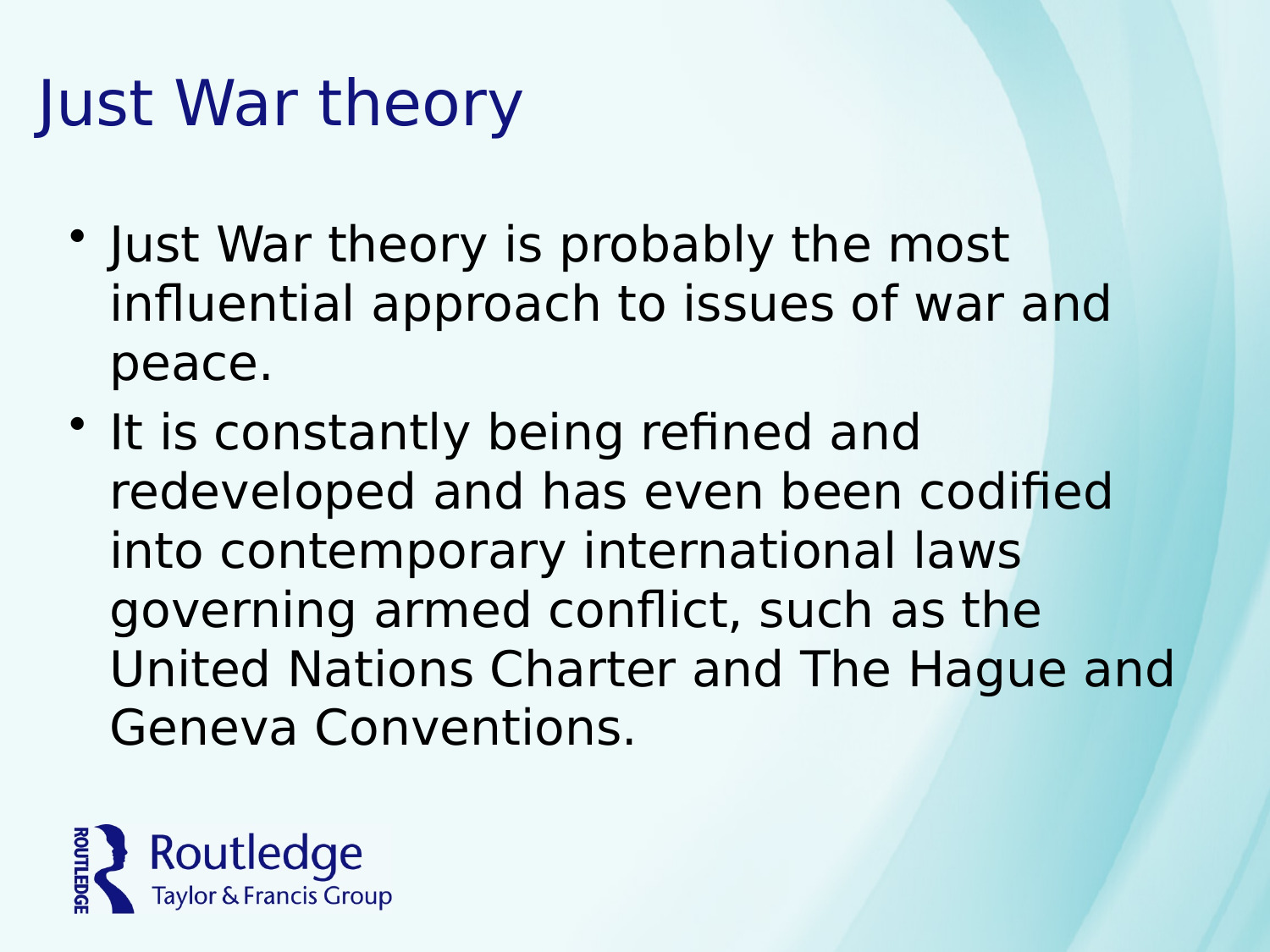

# Just War theory
Just War theory is probably the most influential approach to issues of war and peace.
It is constantly being refined and redeveloped and has even been codified into contemporary international laws governing armed conflict, such as the United Nations Charter and The Hague and Geneva Conventions.